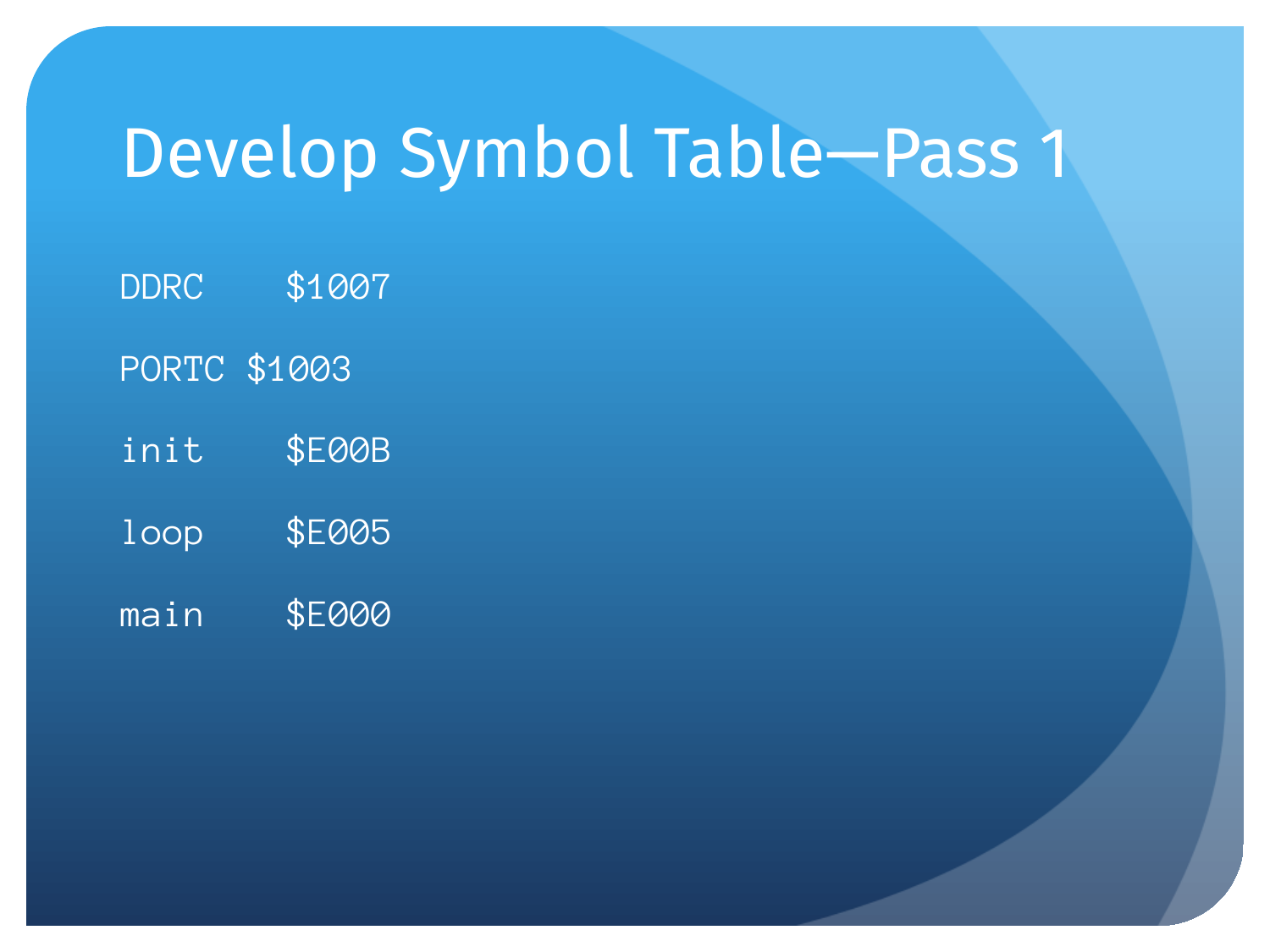

# Develop Symbol Table—Pass 1
DDRC	$1007
PORTC $1003
init	$E00B
loop	$E005
main	$E000